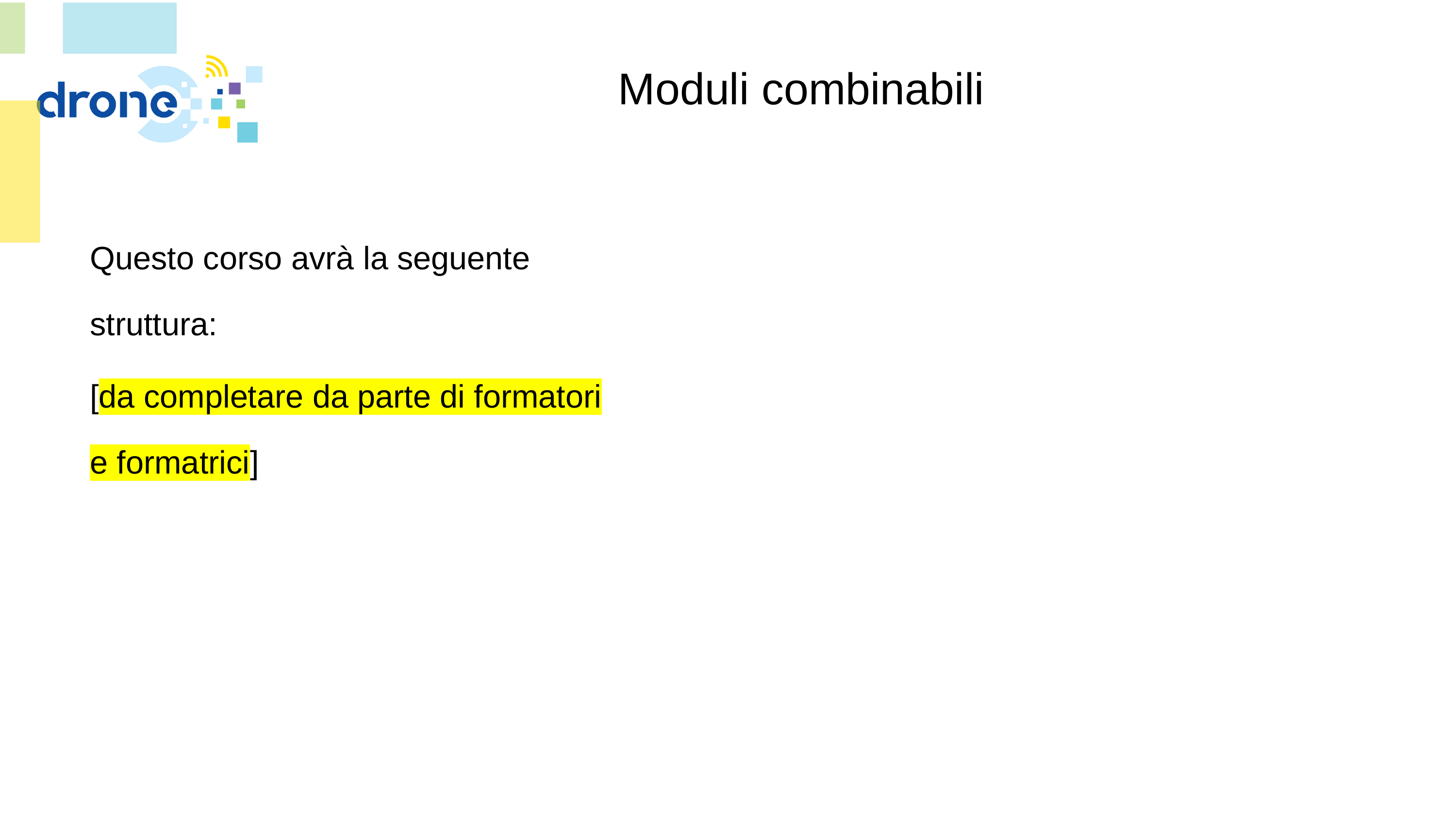

# Moduli combinabili

Questo corso avrà la seguente struttura:
[da completare da parte di formatori e formatrici]